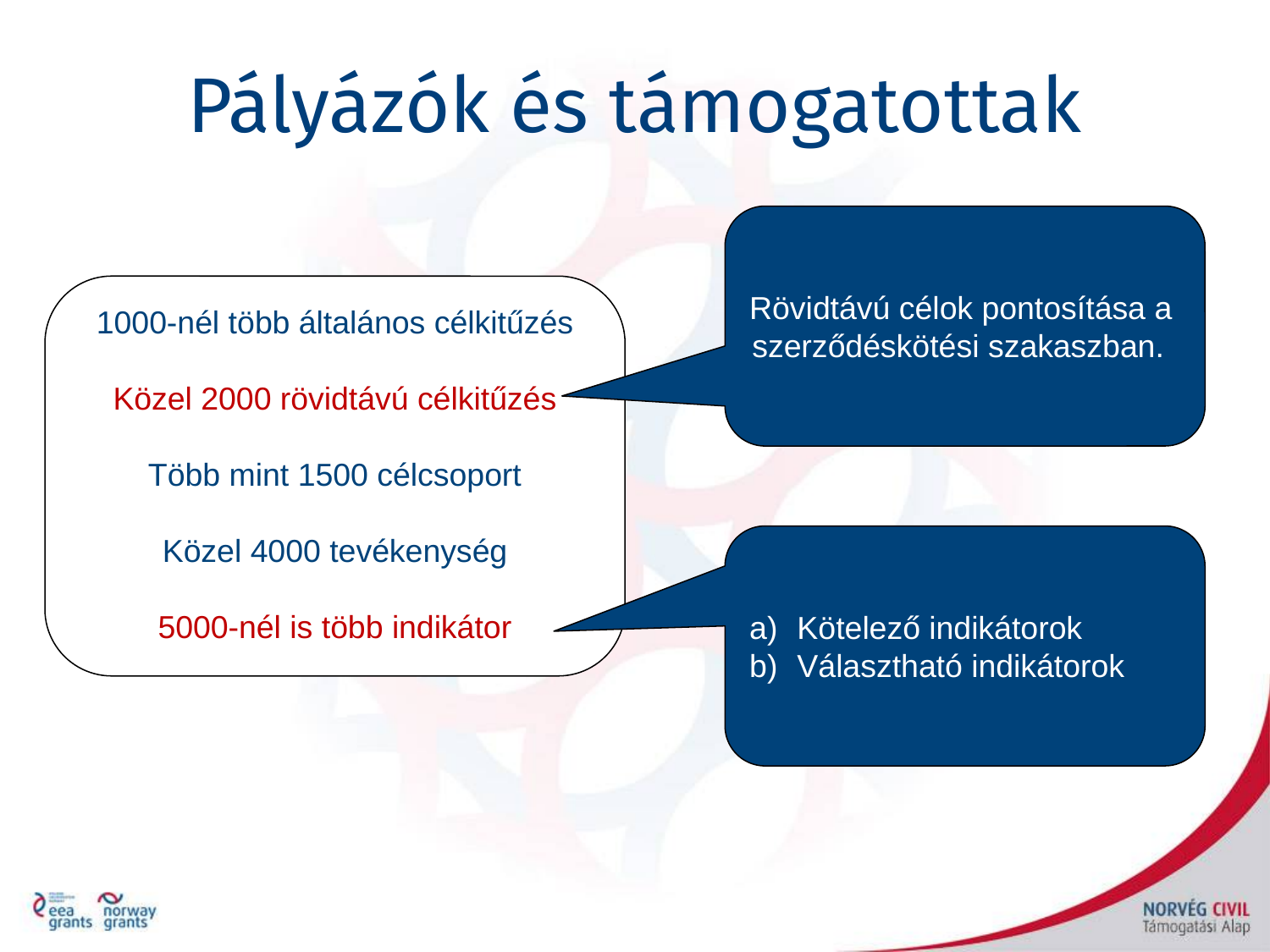

Pályázók és támogatottak

Rövidtávú célok pontosítása a szerződéskötési szakaszban.
1000-nél több általános célkitűzés

Közel 2000 rövidtávú célkitűzés

Több mint 1500 célcsoport

Közel 4000 tevékenység

5000-nél is több indikátor
Kötelező indikátorok
Választható indikátorok